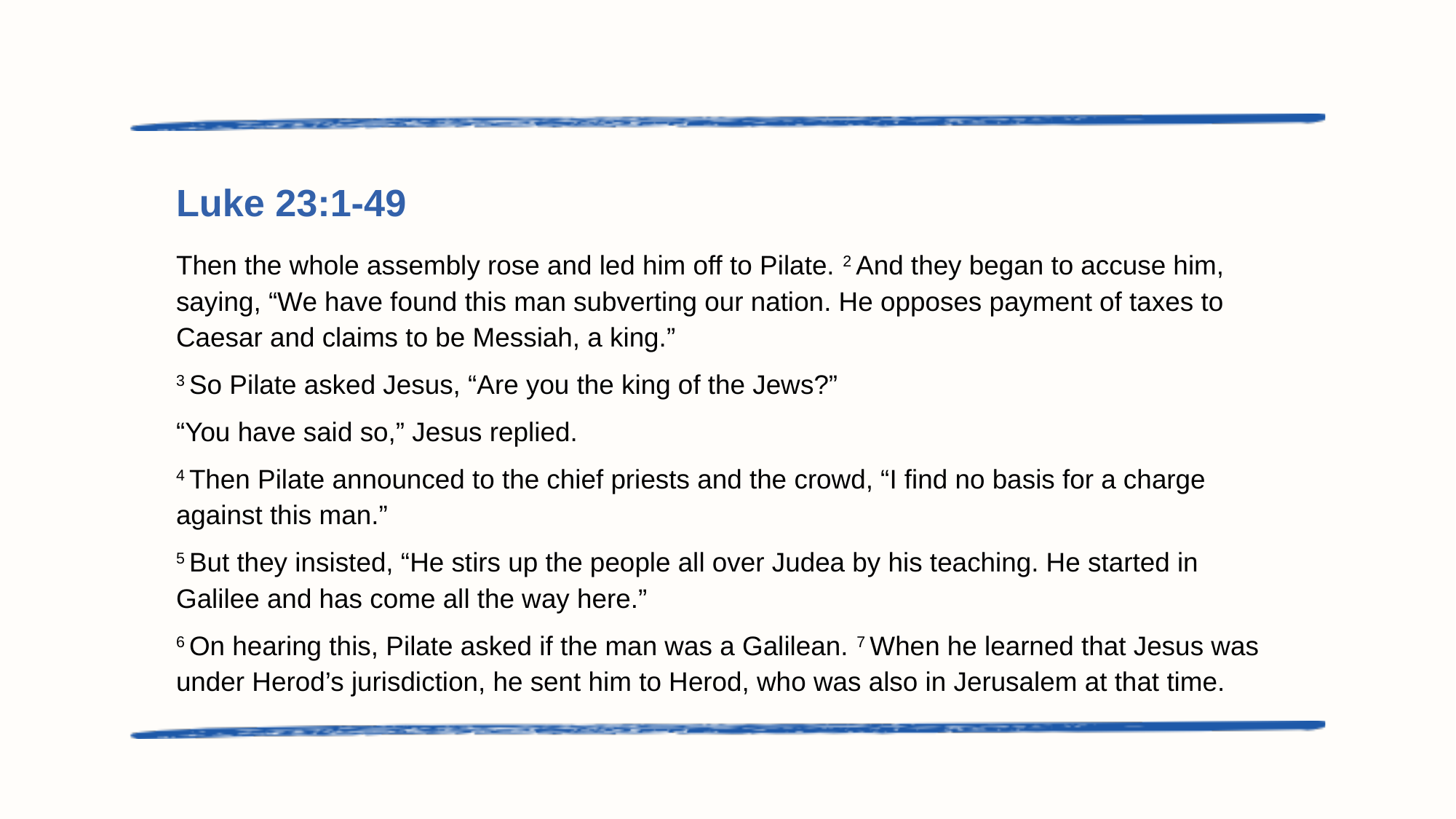

Luke 23:1-49
Then the whole assembly rose and led him off to Pilate. 2 And they began to accuse him, saying, “We have found this man subverting our nation. He opposes payment of taxes to Caesar and claims to be Messiah, a king.”
3 So Pilate asked Jesus, “Are you the king of the Jews?”
“You have said so,” Jesus replied.
4 Then Pilate announced to the chief priests and the crowd, “I find no basis for a charge against this man.”
5 But they insisted, “He stirs up the people all over Judea by his teaching. He started in Galilee and has come all the way here.”
6 On hearing this, Pilate asked if the man was a Galilean. 7 When he learned that Jesus was under Herod’s jurisdiction, he sent him to Herod, who was also in Jerusalem at that time.